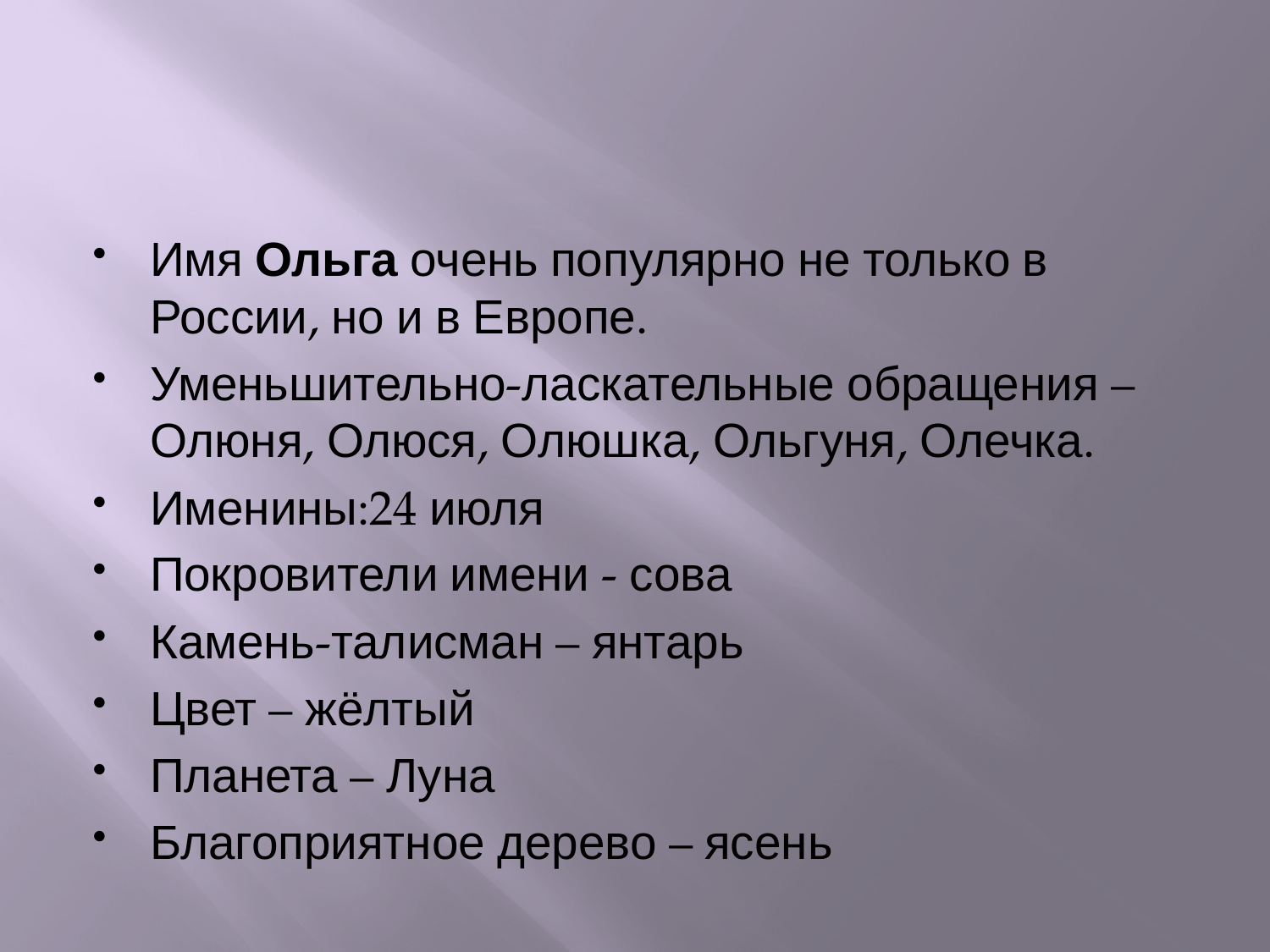

#
Имя Ольга очень популярно не только в России, но и в Европе.
Уменьшительно-ласкательные обращения – Олюня, Олюся, Олюшка, Ольгуня, Олечка.
Именины:24 июля
Покровители имени - сова
Камень-талисман – янтарь
Цвет – жёлтый
Планета – Луна
Благоприятное дерево – ясень